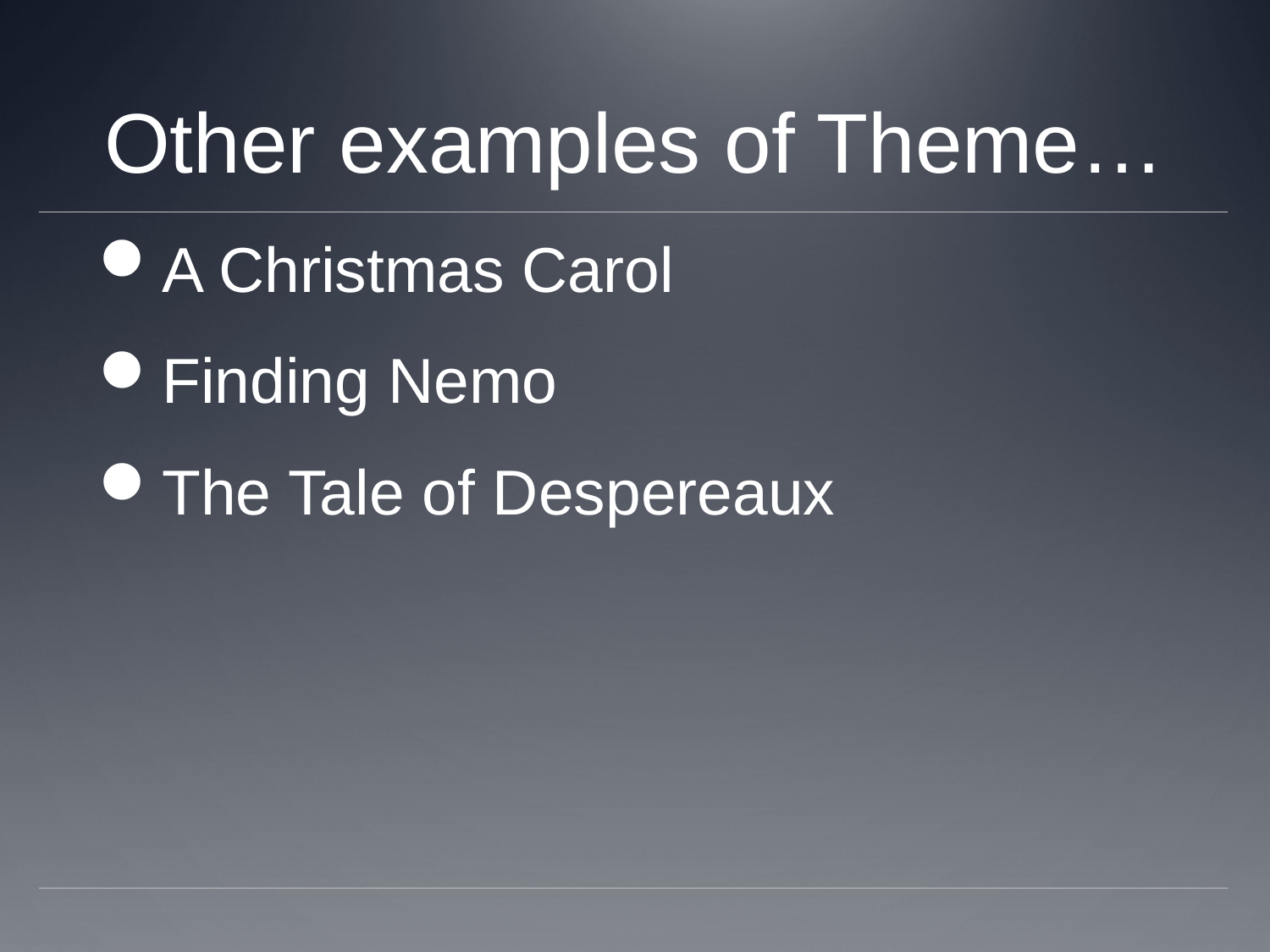

# Other examples of Theme…
A Christmas Carol
Finding Nemo
The Tale of Despereaux